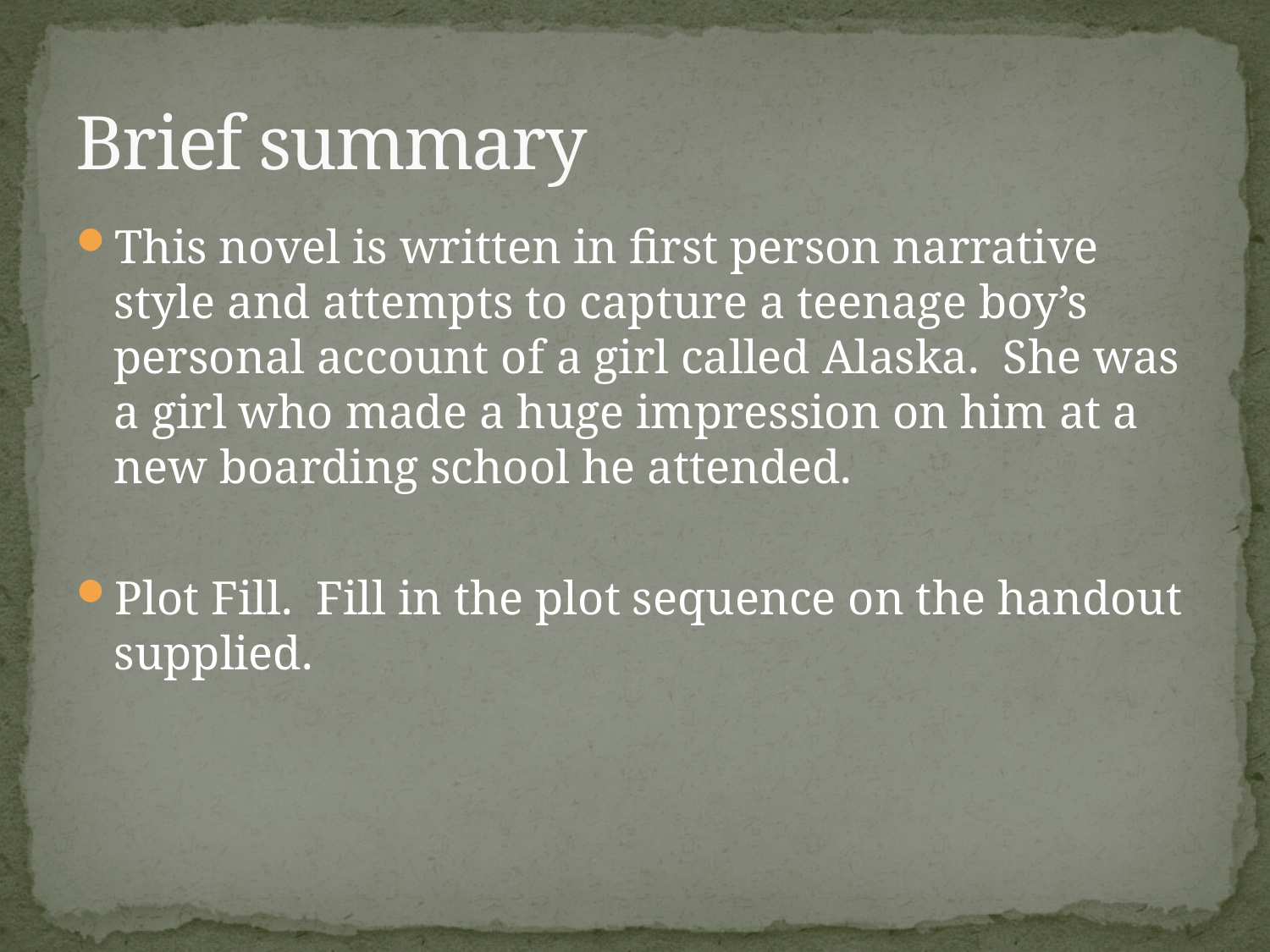

# Brief summary
This novel is written in first person narrative style and attempts to capture a teenage boy’s personal account of a girl called Alaska.  She was a girl who made a huge impression on him at a new boarding school he attended.

Plot Fill.  Fill in the plot sequence on the handout supplied.